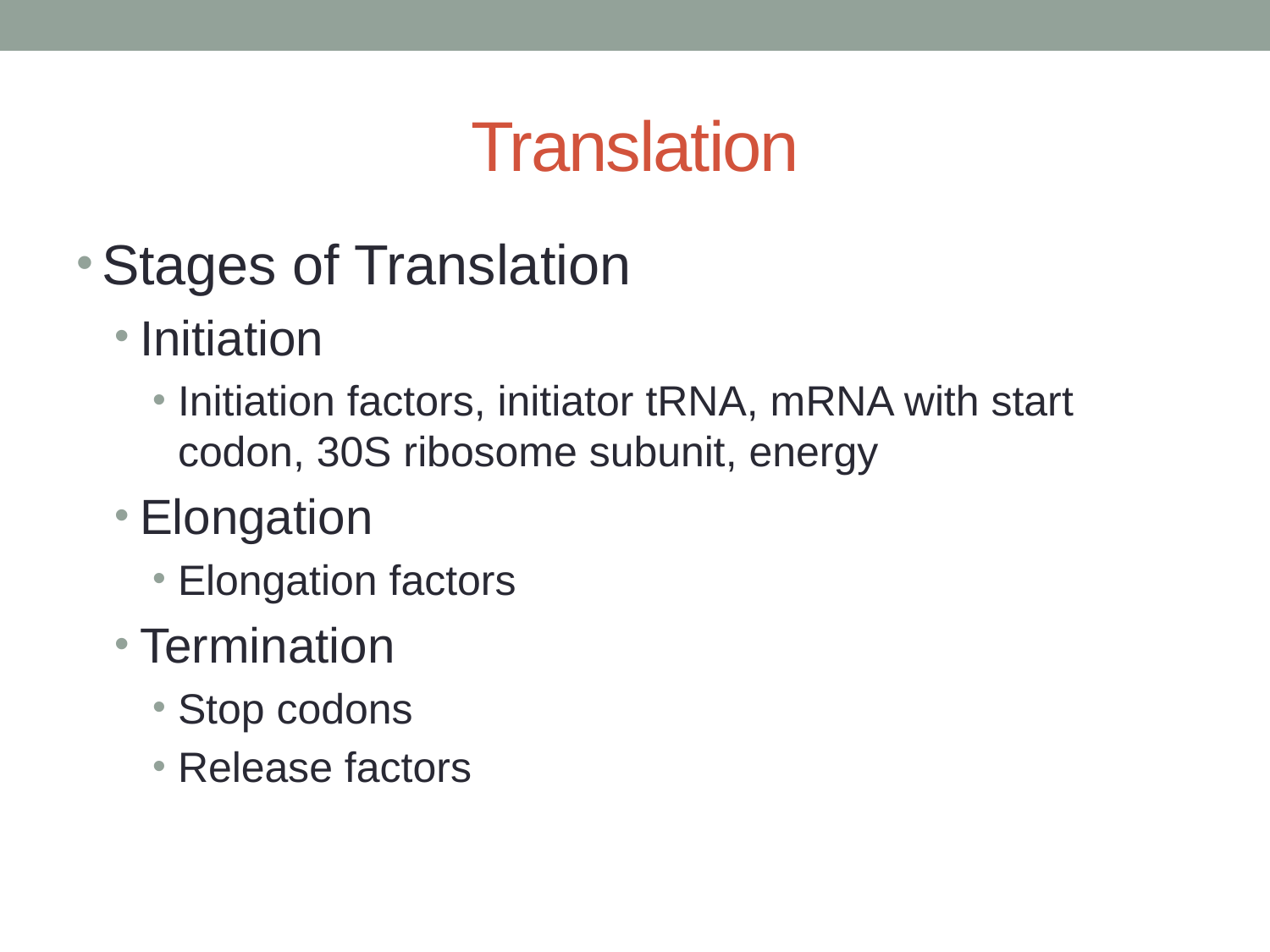

# Translation
Stages of Translation
Initiation
Initiation factors, initiator tRNA, mRNA with start codon, 30S ribosome subunit, energy
Elongation
Elongation factors
Termination
Stop codons
Release factors